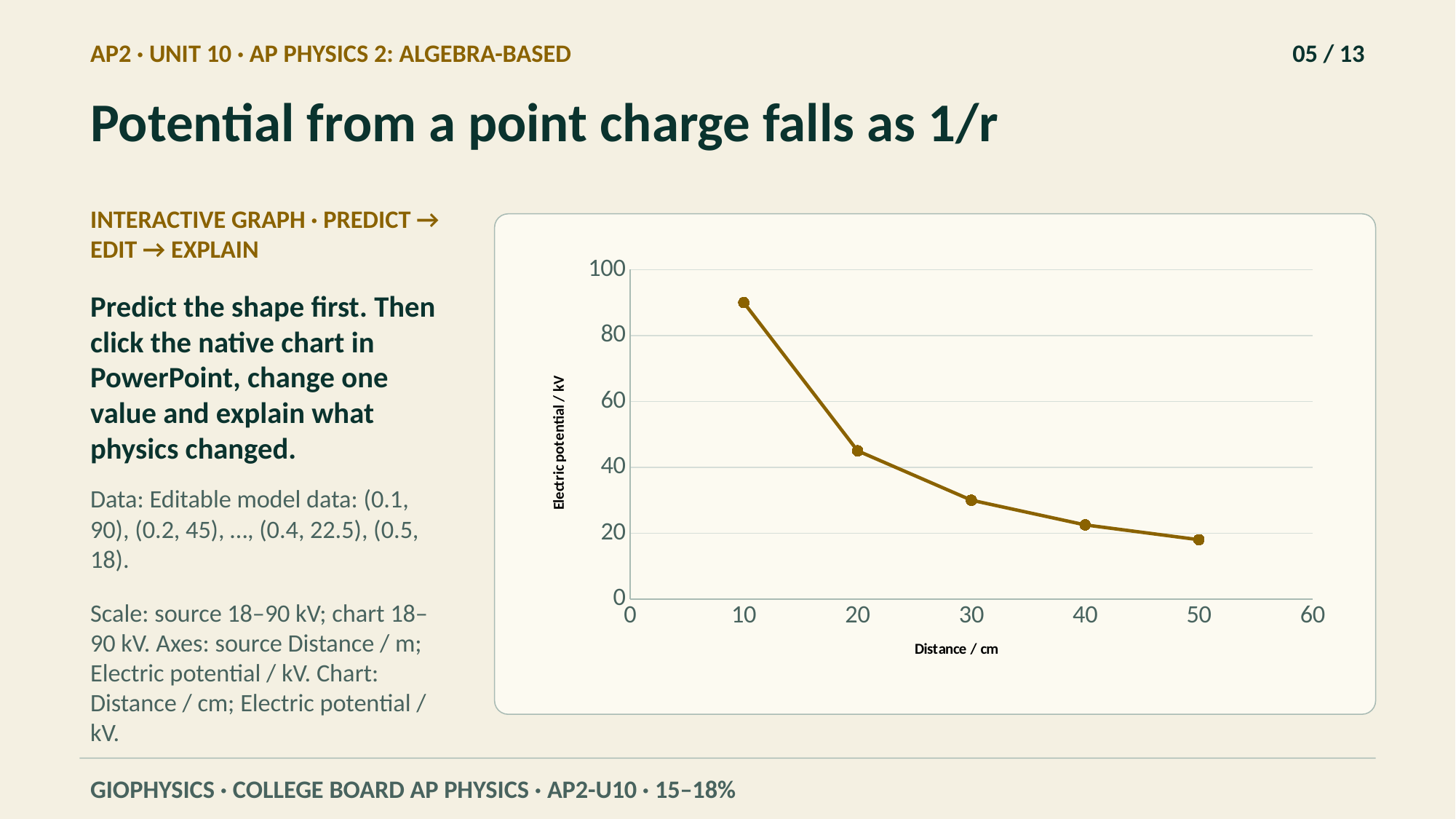

AP2 · UNIT 10 · AP PHYSICS 2: ALGEBRA-BASED
05 / 13
Potential from a point charge falls as 1/r
INTERACTIVE GRAPH · PREDICT → EDIT → EXPLAIN

### Chart

| Category |  |
|---|---|
Predict the shape first. Then click the native chart in PowerPoint, change one value and explain what physics changed.
Data: Editable model data: (0.1, 90), (0.2, 45), …, (0.4, 22.5), (0.5, 18).
Scale: source 18–90 kV; chart 18–90 kV. Axes: source Distance / m; Electric potential / kV. Chart: Distance / cm; Electric potential / kV.

GIOPHYSICS · COLLEGE BOARD AP PHYSICS · AP2-U10 · 15–18%